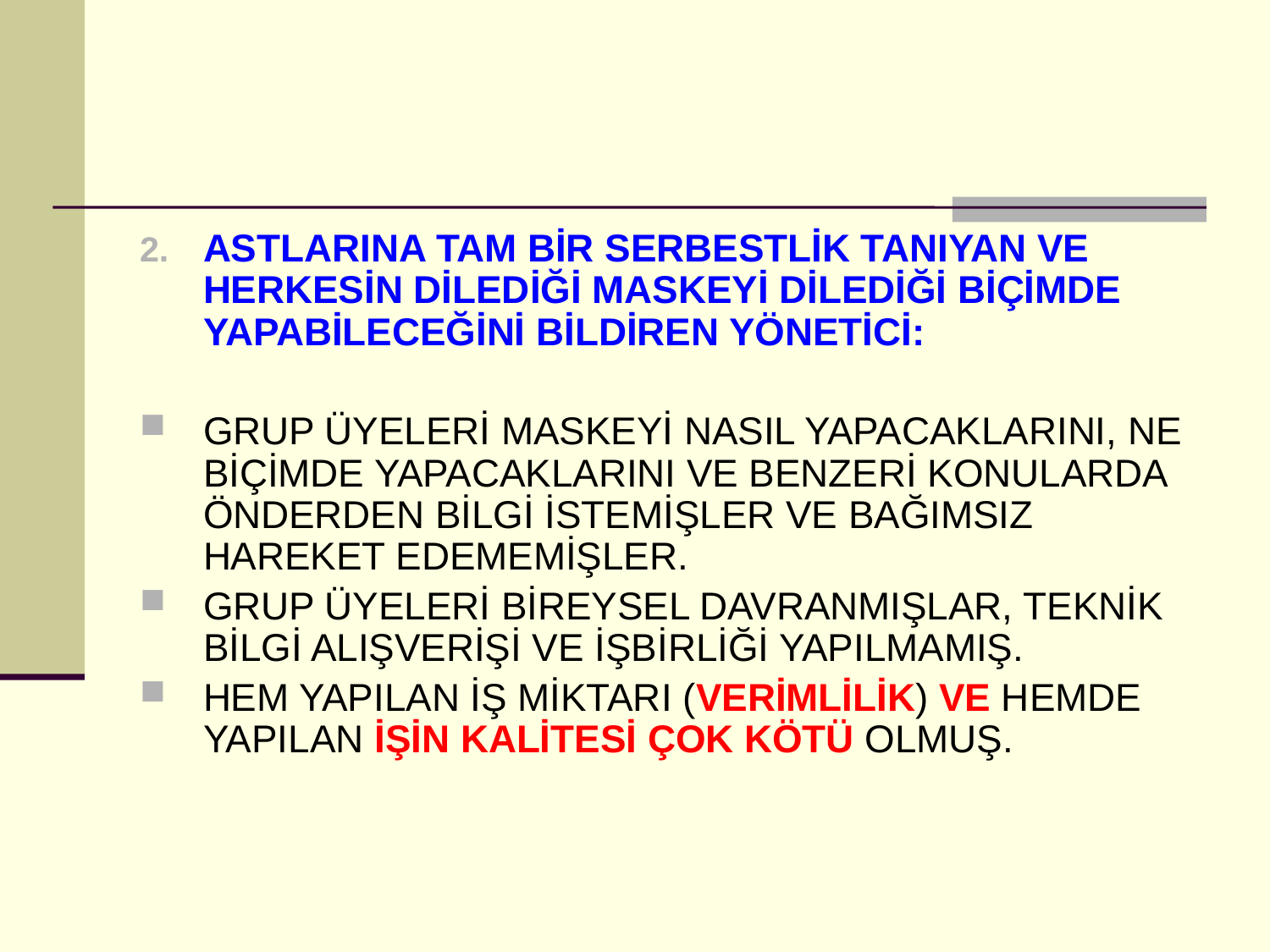

#
ASTLARINA TAM BİR SERBESTLİK TANIYAN VE HERKESİN DİLEDİĞİ MASKEYİ DİLEDİĞİ BİÇİMDE YAPABİLECEĞİNİ BİLDİREN YÖNETİCİ:

GRUP ÜYELERİ MASKEYİ NASIL YAPACAKLARINI, NE BİÇİMDE YAPACAKLARINI VE BENZERİ KONULARDA ÖNDERDEN BİLGİ İSTEMİŞLER VE BAĞIMSIZ HAREKET EDEMEMİŞLER.
GRUP ÜYELERİ BİREYSEL DAVRANMIŞLAR, TEKNİK BİLGİ ALIŞVERİŞİ VE İŞBİRLİĞİ YAPILMAMIŞ.
HEM YAPILAN İŞ MİKTARI (VERİMLİLİK) VE HEMDE YAPILAN İŞİN KALİTESİ ÇOK KÖTÜ OLMUŞ.